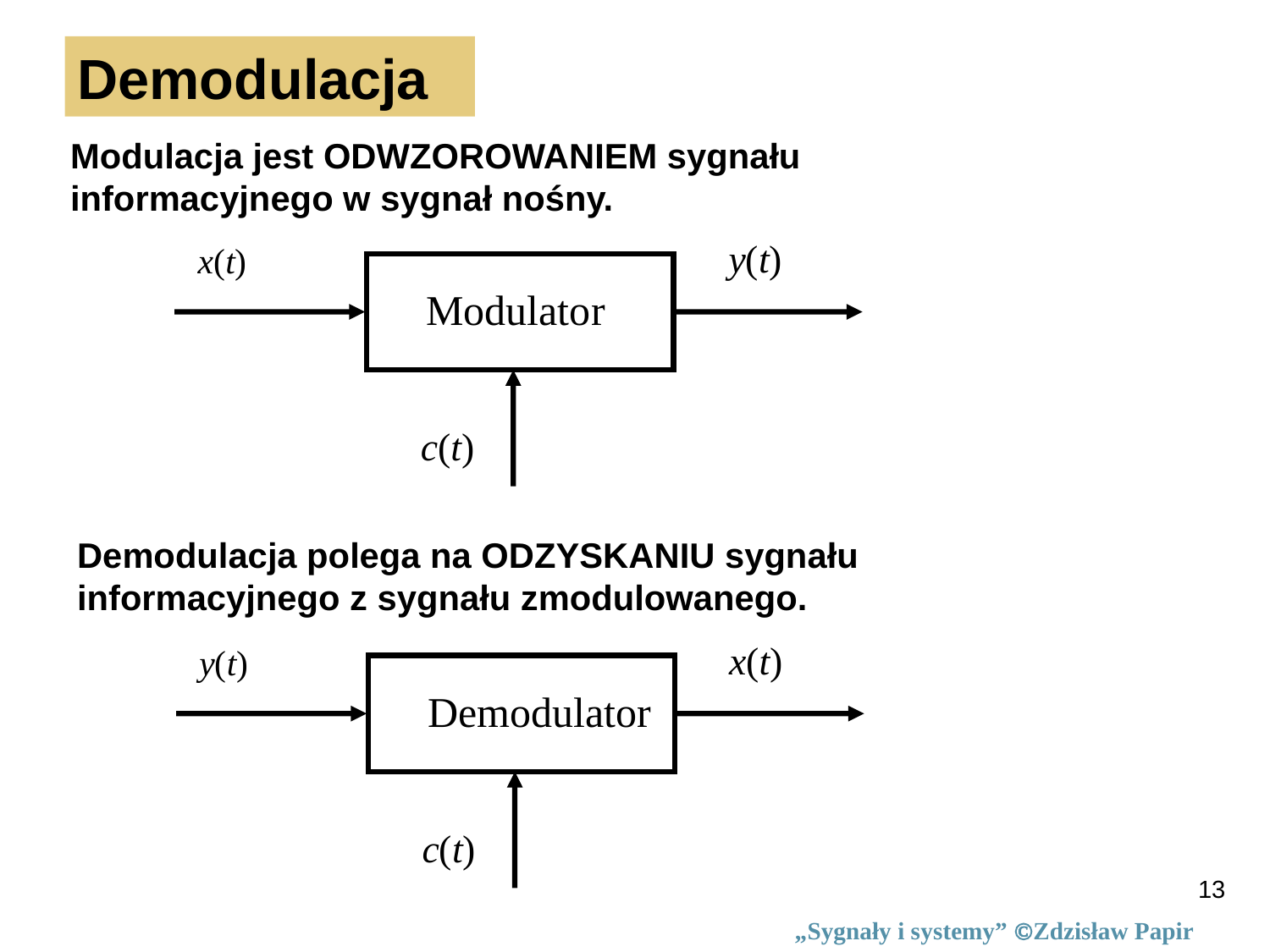

Demodulacja
Modulacja jest ODWZOROWANIEM sygnału
informacyjnego w sygnał nośny.
y(t)
x(t)

Modulator

c(t)

Demodulacja polega na ODZYSKANIU sygnału
informacyjnego z sygnału zmodulowanego.
x(t)
y(t)

Demodulator

c(t)

13
„Sygnały i systemy” ©Zdzisław Papir